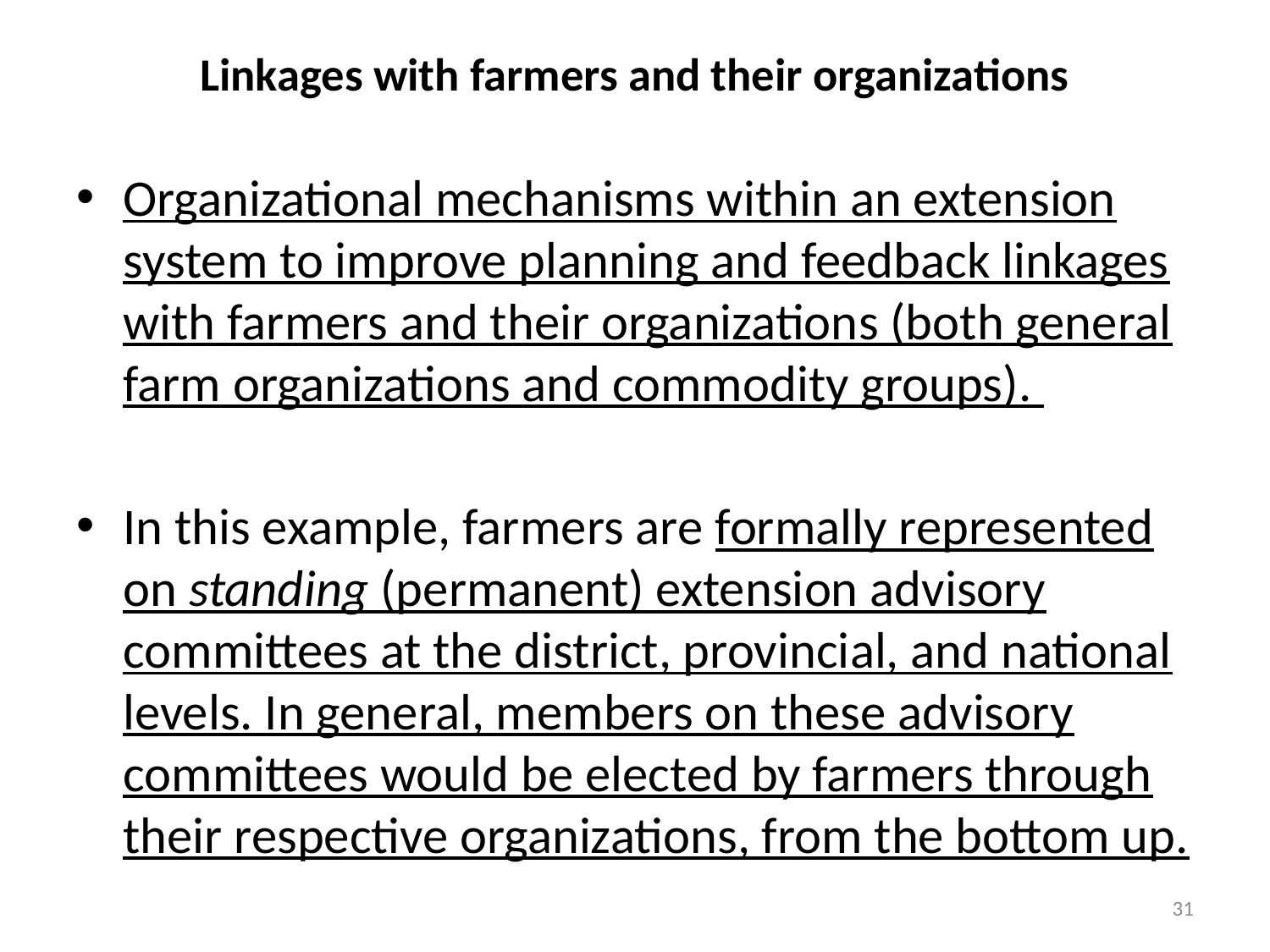

# Linkages with farmers and their organizations
Organizational mechanisms within an extension system to improve planning and feedback linkages with farmers and their organizations (both general farm organizations and commodity groups).

In this example, farmers are formally represented on standing (permanent) extension advisory committees at the district, provincial, and national levels. In general, members on these advisory committees would be elected by farmers through their respective organizations, from the bottom up.

31